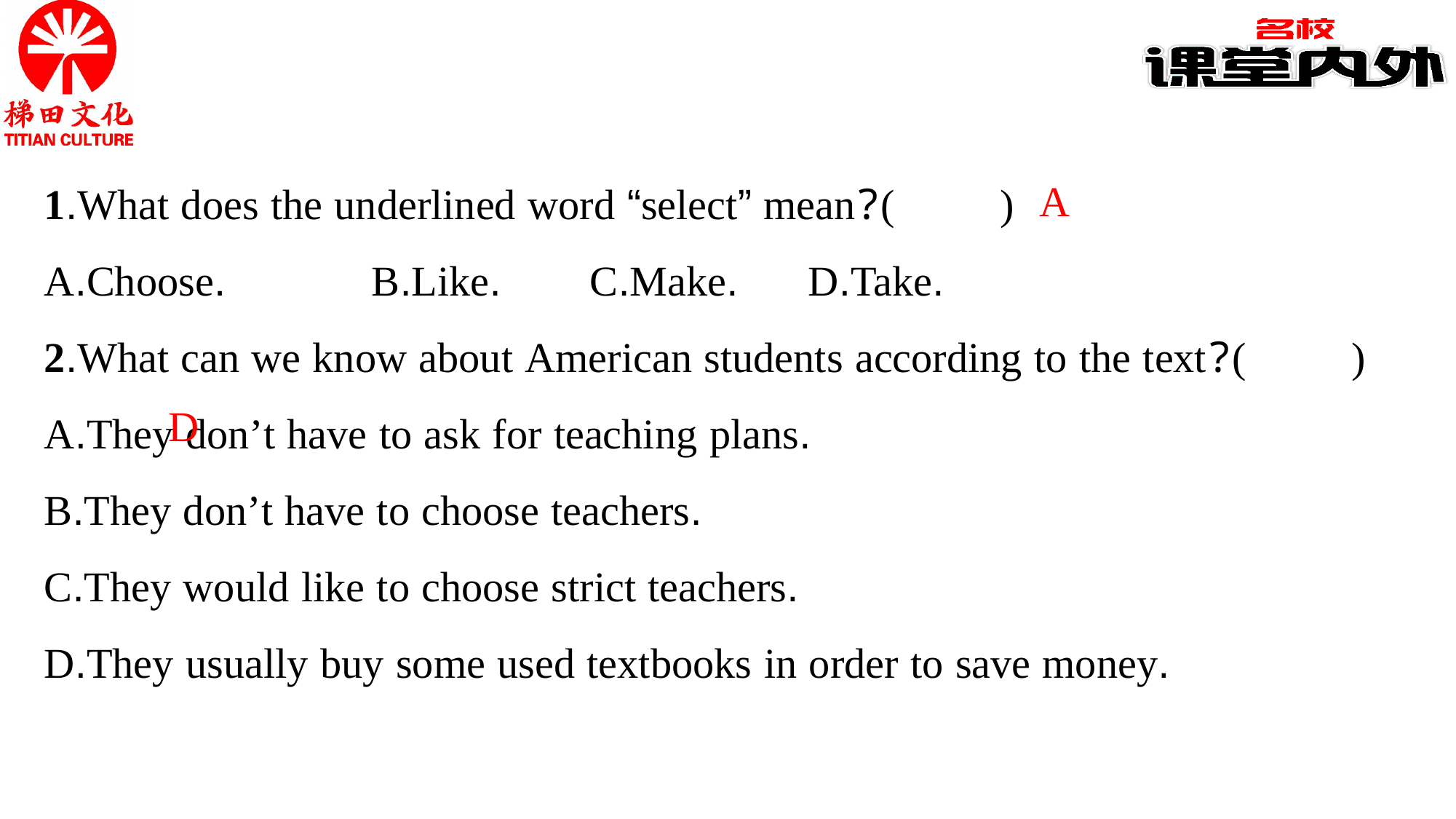

1.What does the underlined word “select” mean?(　　)
A.Choose.　	B.Like.　	C.Make.　	D.Take.
2.What can we know about American students according to the text?(　　)
A.They don’t have to ask for teaching plans.
B.They don’t have to choose teachers.
C.They would like to choose strict teachers.
D.They usually buy some used textbooks in order to save money.
A
D